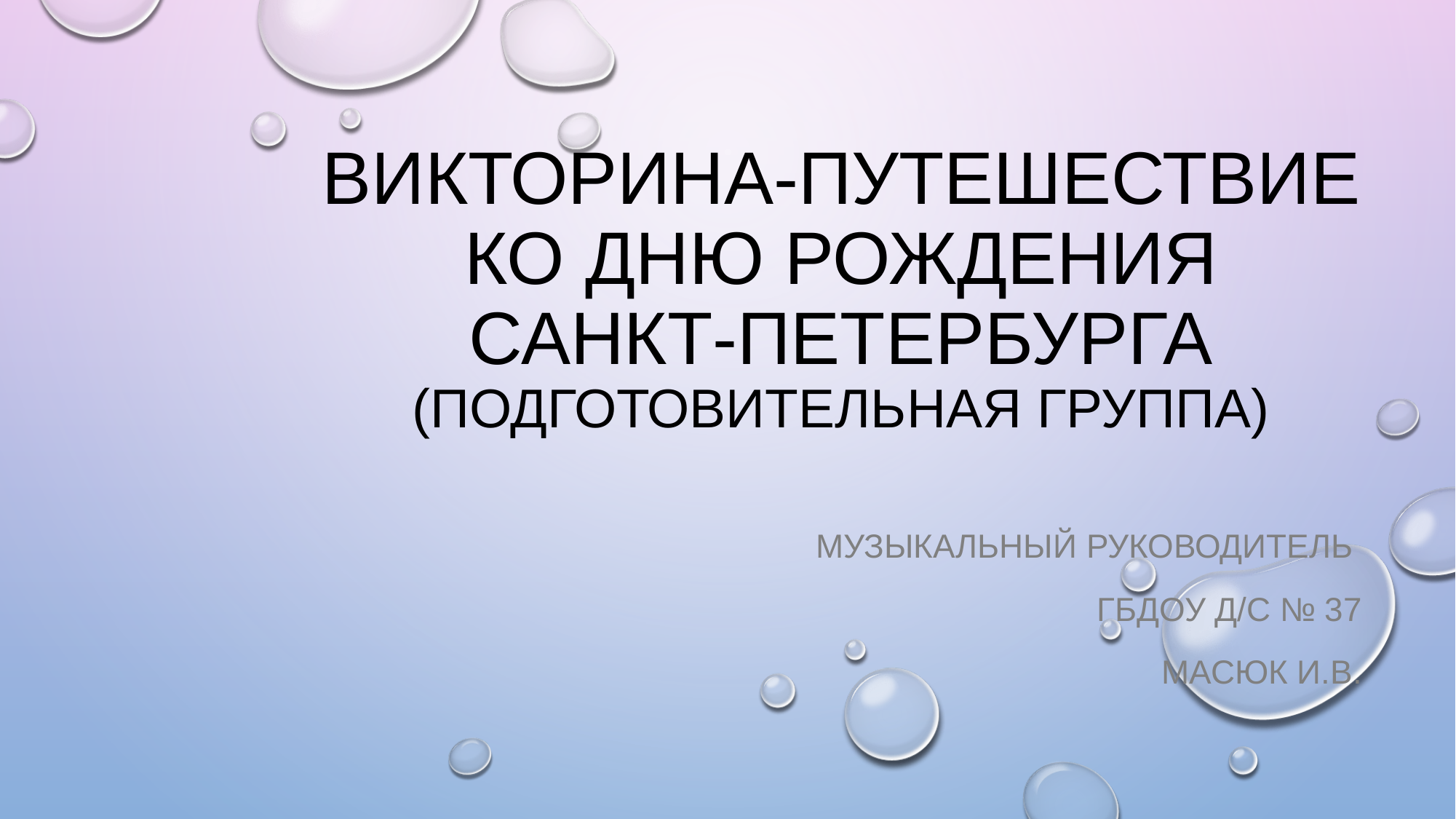

# Викторина-путешествие Ко дню рождения Санкт-Петербурга (подготовительная группа)
Музыкальный руководитель
ГБДОУ д/с № 37
Масюк И.В.